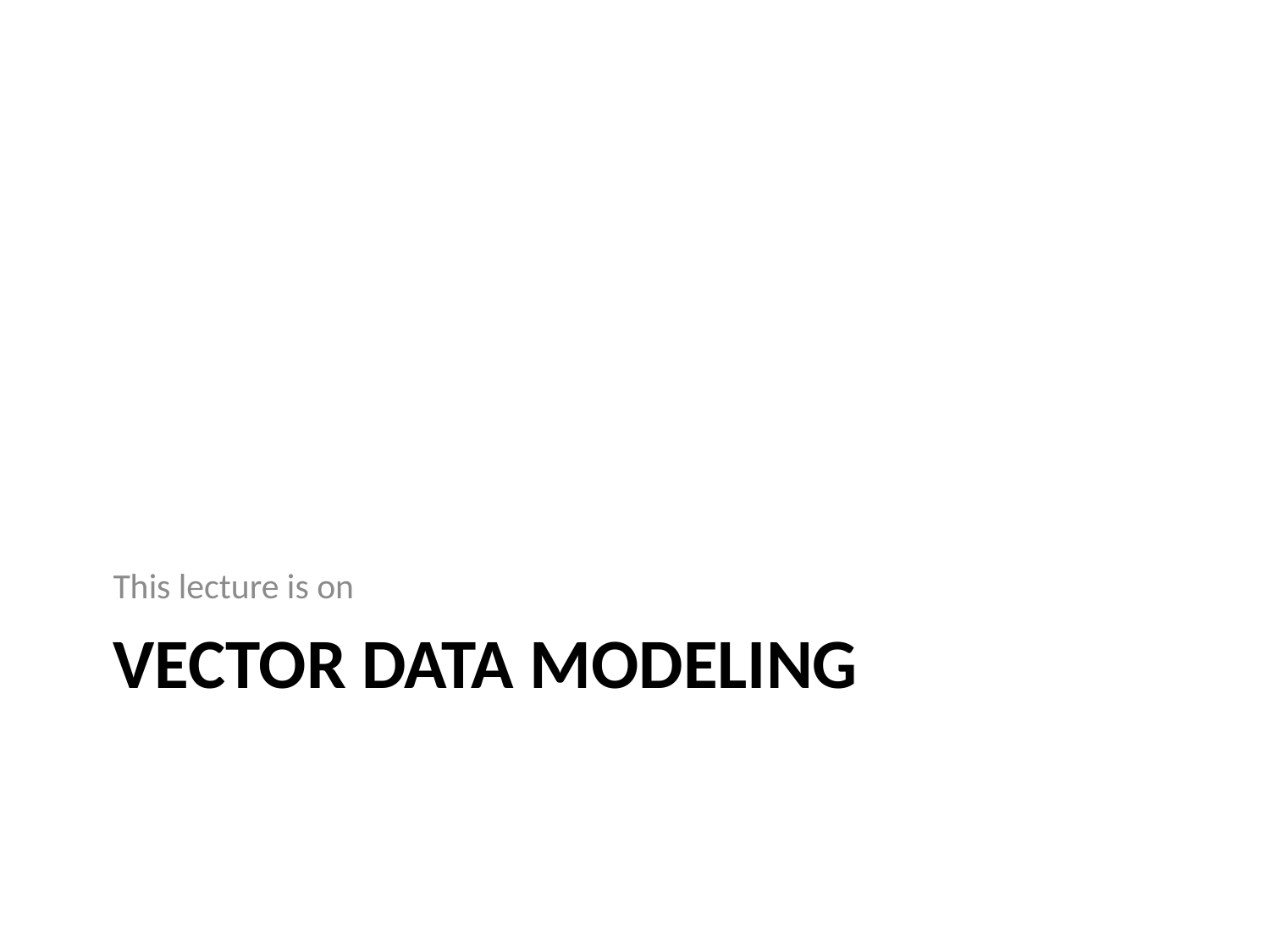

This lecture is on
# Vector data modeling